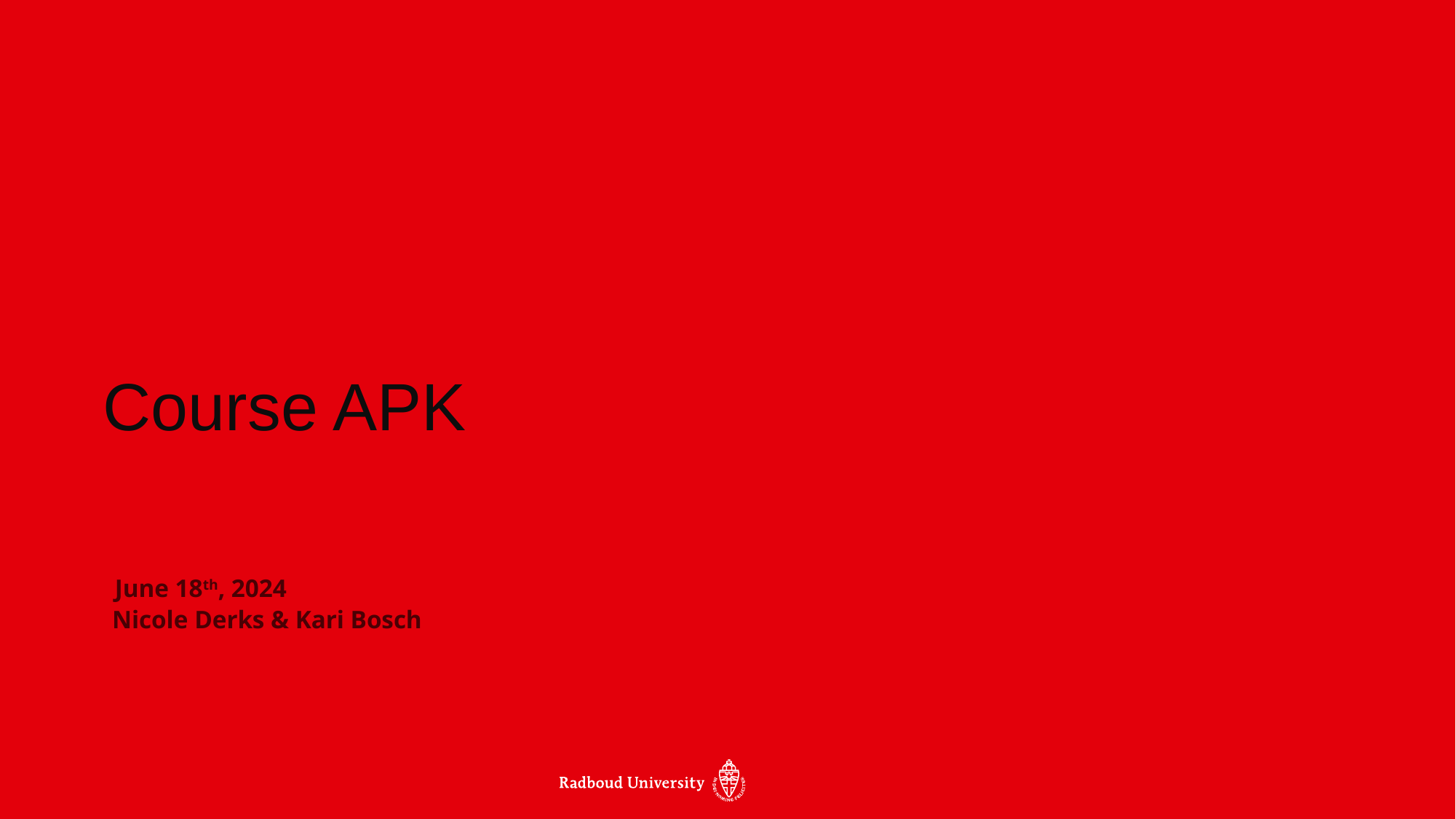

Course APK
June 18th, 2024
Nicole Derks & Kari Bosch